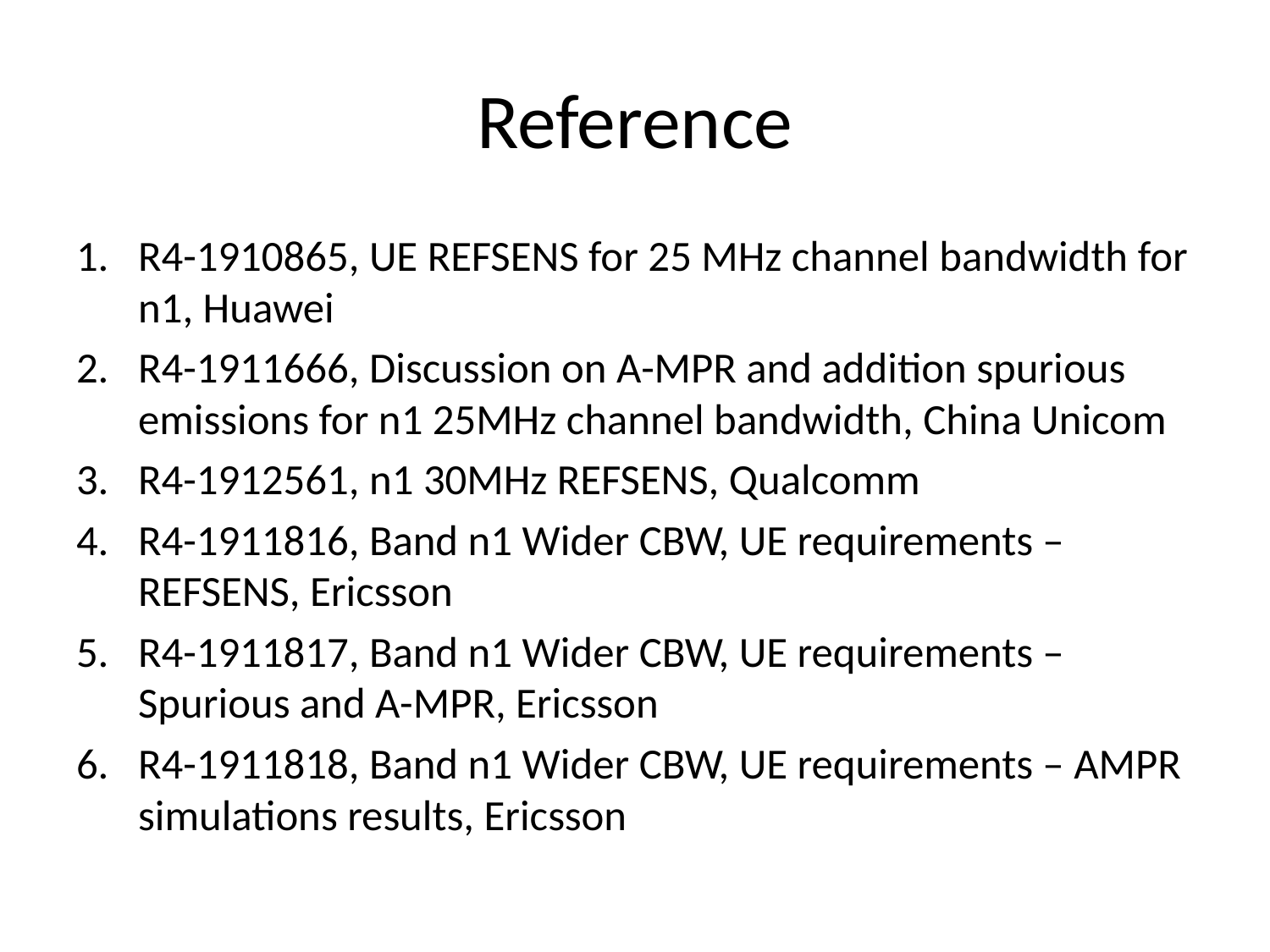

# Reference
R4-1910865, UE REFSENS for 25 MHz channel bandwidth for n1, Huawei
R4-1911666, Discussion on A-MPR and addition spurious emissions for n1 25MHz channel bandwidth, China Unicom
R4-1912561, n1 30MHz REFSENS, Qualcomm
R4-1911816, Band n1 Wider CBW, UE requirements – REFSENS, Ericsson
R4-1911817, Band n1 Wider CBW, UE requirements – Spurious and A-MPR, Ericsson
R4-1911818, Band n1 Wider CBW, UE requirements – AMPR simulations results, Ericsson